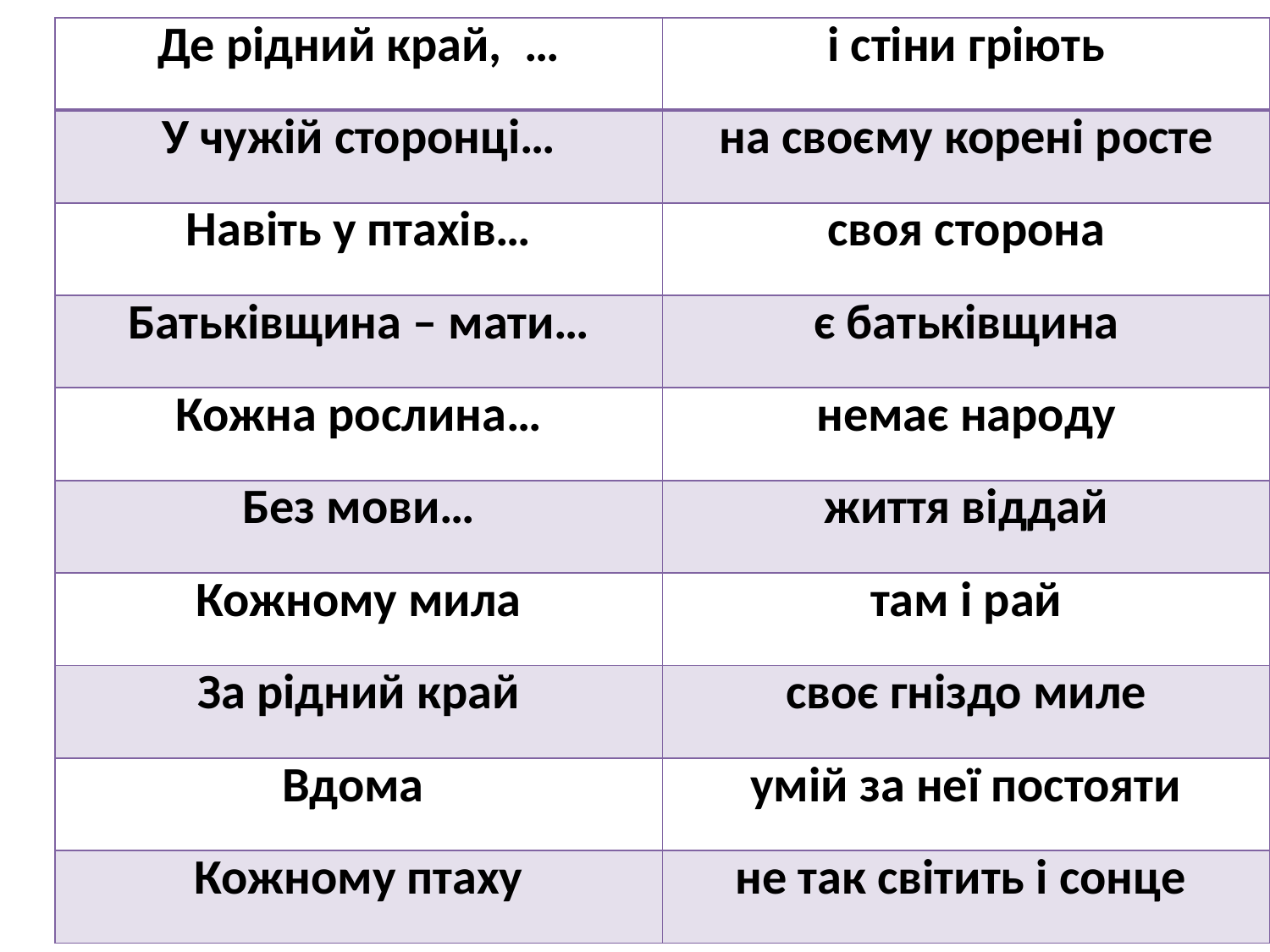

| Де рідний край, … | і стіни гріють |
| --- | --- |
| У чужій сторонці… | на своєму корені росте |
| Навіть у птахів… | своя сторона |
| Батьківщина – мати… | є батьківщина |
| Кожна рослина… | немає народу |
| Без мови… | життя віддай |
| Кожному мила | там і рай |
| За рідний край | своє гніздо миле |
| Вдома | умій за неї постояти |
| Кожному птаху | не так світить і сонце |